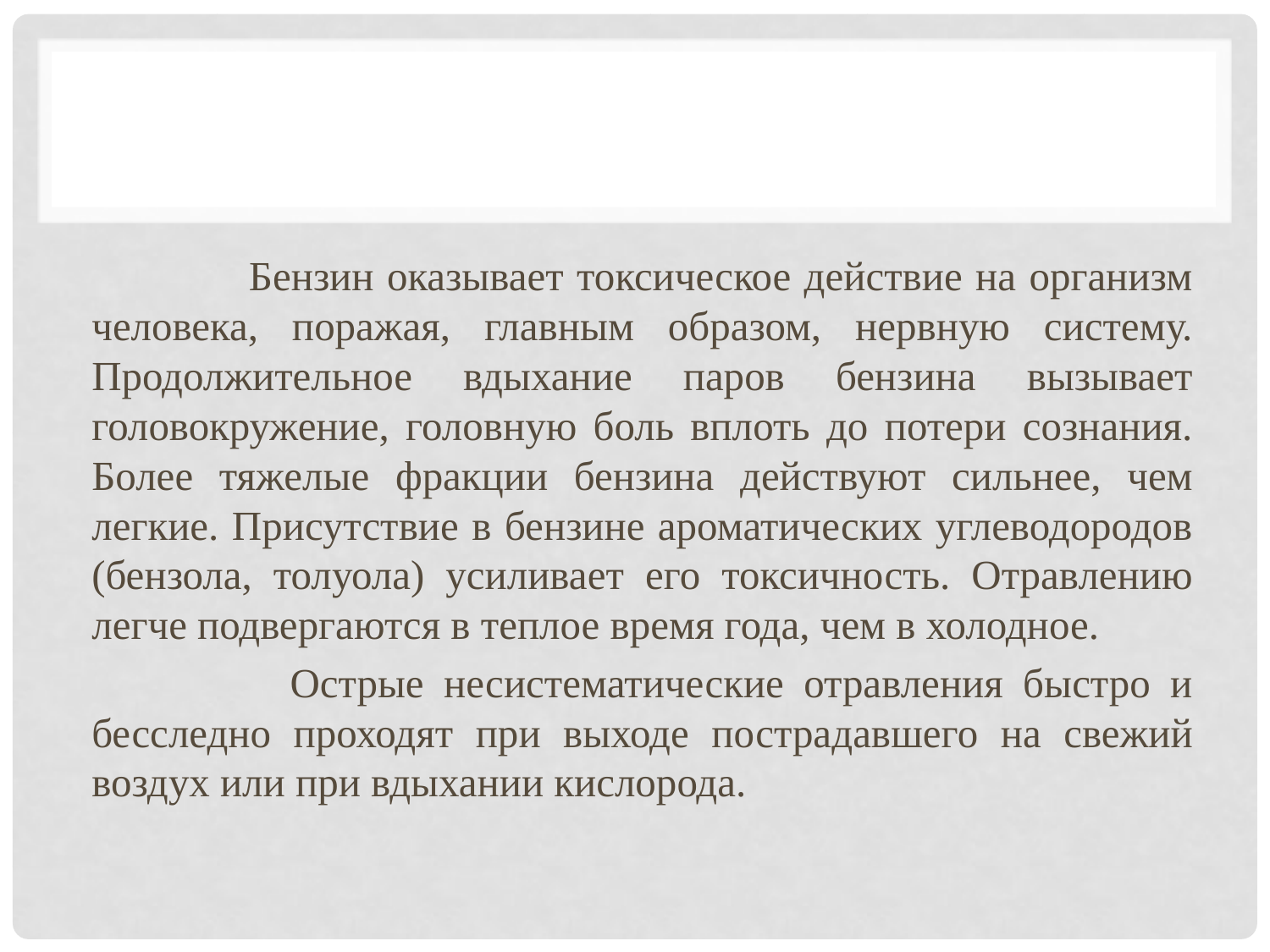

#
            Бензин оказывает токсическое действие на организм человека, поражая, главным образом, нервную систему. Продолжительное вдыхание паров бензина вызывает головокружение, головную боль вплоть до потери сознания. Более тяжелые фракции бензина действуют сильнее, чем легкие. Присутствие в бензине ароматических углеводородов (бензола, толуола) усиливает его токсичность. Отравлению легче подвергаются в теплое время года, чем в холодное.
          Острые несистематические отравления быстро и бесследно проходят при выходе пострадавшего на свежий воздух или при вдыхании кислорода.